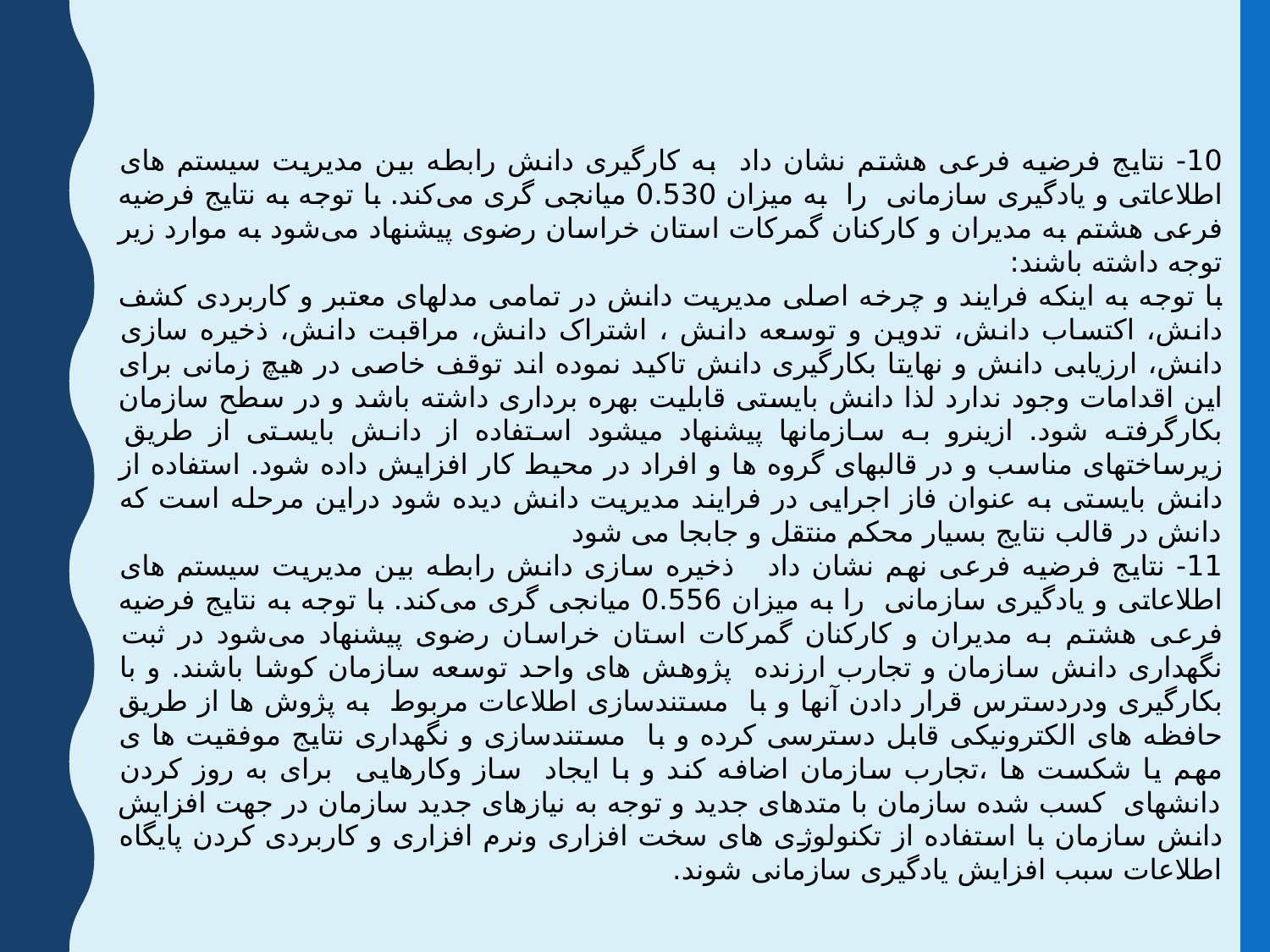

10- نتایج فرضیه فرعی هشتم نشان داد  به کارگیری دانش رابطه بین مدیریت سیستم های اطلاعاتی و یادگیری سازمانی  را  به میزان 0.530 میانجی گری می‌کند. با توجه به نتایج فرضیه فرعی هشتم به مدیران و کارکنان گمرکات استان خراسان رضوی پیشنهاد می‌شود به موارد زیر توجه داشته باشند:
با توجه به اینکه فرایند و چرخه اصلی مدیریت دانش در تمامی مدلهای معتبر و کاربردی کشف دانش، اکتساب دانش، تدوین و توسعه دانش ، اشتراک دانش، مراقبت دانش، ذخیره سازی دانش، ارزیابی دانش و نهایتا بکارگیری دانش تاکید نموده اند توقف خاصی در هیچ زمانی برای این اقدامات وجود ندارد لذا دانش بایستی قابلیت بهره برداری داشته باشد و در سطح سازمان بکارگرفته شود. ازینرو به سازمانها پیشنهاد میشود استفاده از دانش بایستی از طریق زیرساختهای مناسب و در قالبهای گروه ها و افراد در محیط کار افزایش داده شود. استفاده از دانش بایستی به عنوان فاز اجرایی در فرایند مدیریت دانش دیده شود دراین مرحله است که دانش در قالب نتایج بسیار محکم منتقل و جابجا می شود
11- نتایج فرضیه فرعی نهم نشان داد   ذخیره سازی دانش رابطه بین مدیریت سیستم های اطلاعاتی و یادگیری سازمانی  را به میزان 0.556 میانجی گری می‌کند. با توجه به نتایج فرضیه فرعی هشتم به مدیران و کارکنان گمرکات استان خراسان رضوی پیشنهاد می‌شود در ثبت نگهداری دانش سازمان و تجارب ارزنده  پژوهش های واحد توسعه سازمان کوشا باشند. و با بکارگیری ودردسترس قرار دادن آنها و با  مستندسازی اطلاعات مربوط  به پژوش ها از طریق حافظه های الکترونیکی قابل دسترسی کرده و با  مستندسازی و نگهداری نتایج موفقیت ها ی مهم یا شکست ها ،تجارب سازمان اضافه کند و با ایجاد  ساز وکارهایی  برای به روز کردن دانشهای  کسب شده سازمان با متدهای جدید و توجه به نیازهای جدید سازمان در جهت افزایش دانش سازمان با استفاده از تکنولوژی های سخت افزاری ونرم افزاری و کاربردی کردن پایگاه اطلاعات سبب افزایش یادگیری سازمانی شوند.